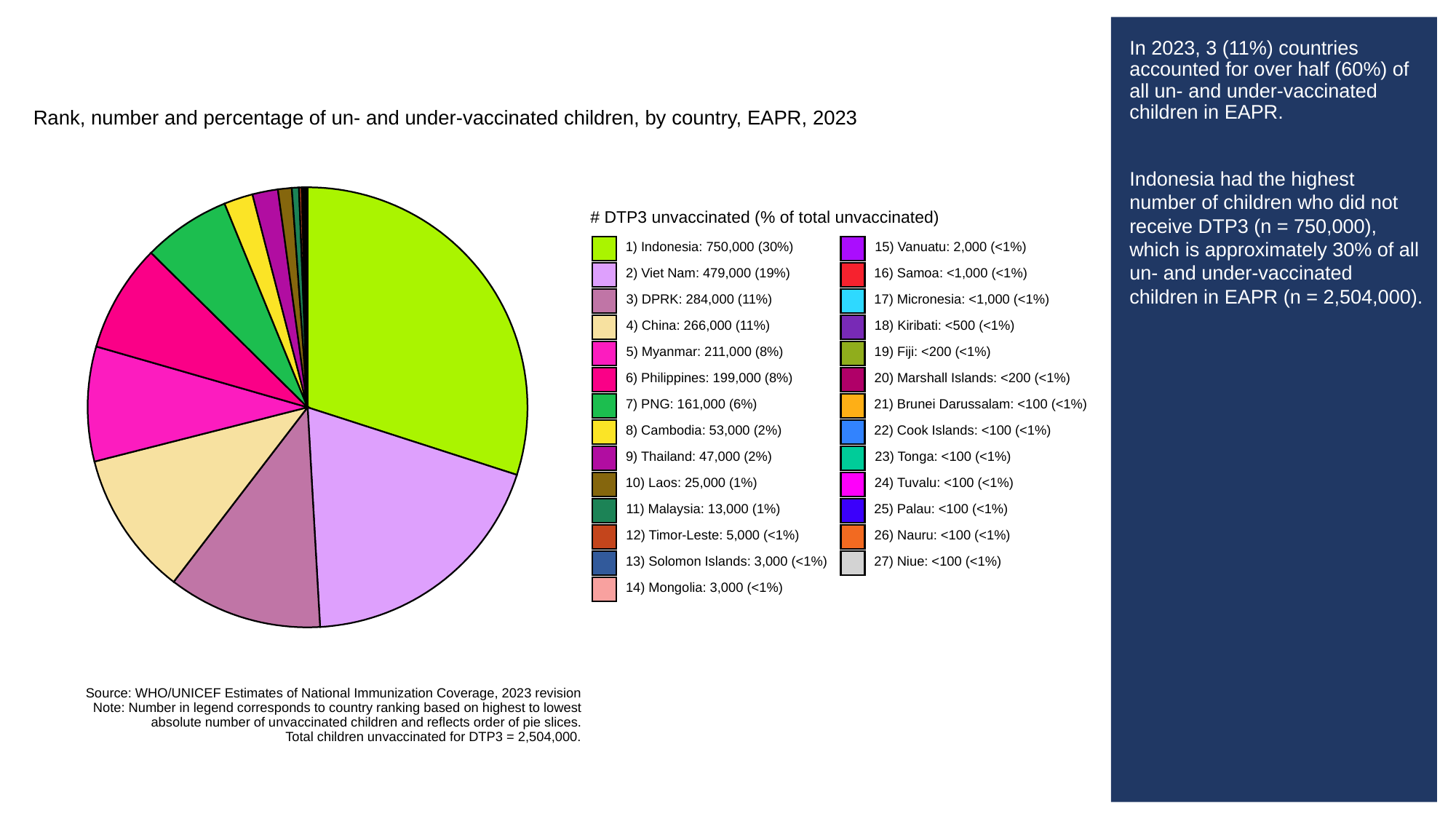

# In 2023, 3 (11%) countries accounted for over half (60%) of all un- and under-vaccinated children in EAPR.

Indonesia had the highest number of children who did not receive DTP3 (n = 750,000), which is approximately 30% of all un- and under-vaccinated children in EAPR (n = 2,504,000).

Rank, number and percentage of un- and under-vaccinated children, by country, EAPR, 2023

# DTP3 unvaccinated (% of total unvaccinated)

1) Indonesia: 750,000 (30%)
15) Vanuatu: 2,000 (<1%)

2) Viet Nam: 479,000 (19%)
16) Samoa: <1,000 (<1%)

3) DPRK: 284,000 (11%)
17) Micronesia: <1,000 (<1%)

4) China: 266,000 (11%)
18) Kiribati: <500 (<1%)

5) Myanmar: 211,000 (8%)
19) Fiji: <200 (<1%)

6) Philippines: 199,000 (8%)
20) Marshall Islands: <200 (<1%)

7) PNG: 161,000 (6%)
21) Brunei Darussalam: <100 (<1%)

8) Cambodia: 53,000 (2%)
22) Cook Islands: <100 (<1%)

9) Thailand: 47,000 (2%)
23) Tonga: <100 (<1%)

10) Laos: 25,000 (1%)
24) Tuvalu: <100 (<1%)

11) Malaysia: 13,000 (1%)
25) Palau: <100 (<1%)

12) Timor-Leste: 5,000 (<1%)
26) Nauru: <100 (<1%)

13) Solomon Islands: 3,000 (<1%)
27) Niue: <100 (<1%)

14) Mongolia: 3,000 (<1%)
Source: WHO/UNICEF Estimates of National Immunization Coverage, 2023 revision
Note: Number in legend corresponds to country ranking based on highest to lowest
absolute number of unvaccinated children and reflects order of pie slices.
Total children unvaccinated for DTP3 = 2,504,000.